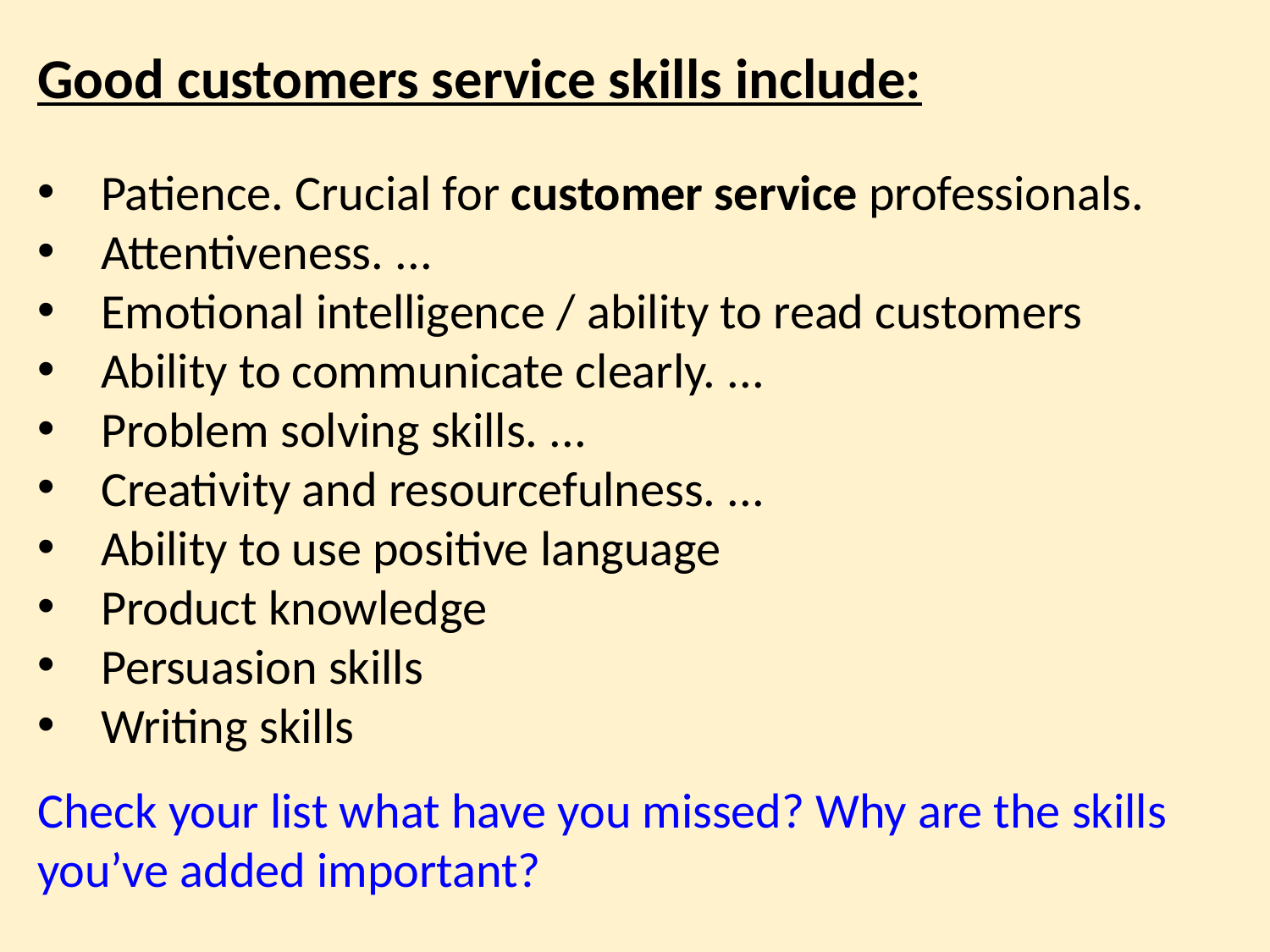

Good customers service skills include:

Patience. Crucial for customer service professionals.
Attentiveness. ...
Emotional intelligence / ability to read customers
Ability to communicate clearly. ...
Problem solving skills. ...
Creativity and resourcefulness. ...
Ability to use positive language
Product knowledge
Persuasion skills
Writing skills

Check your list what have you missed? Why are the skills you’ve added important?